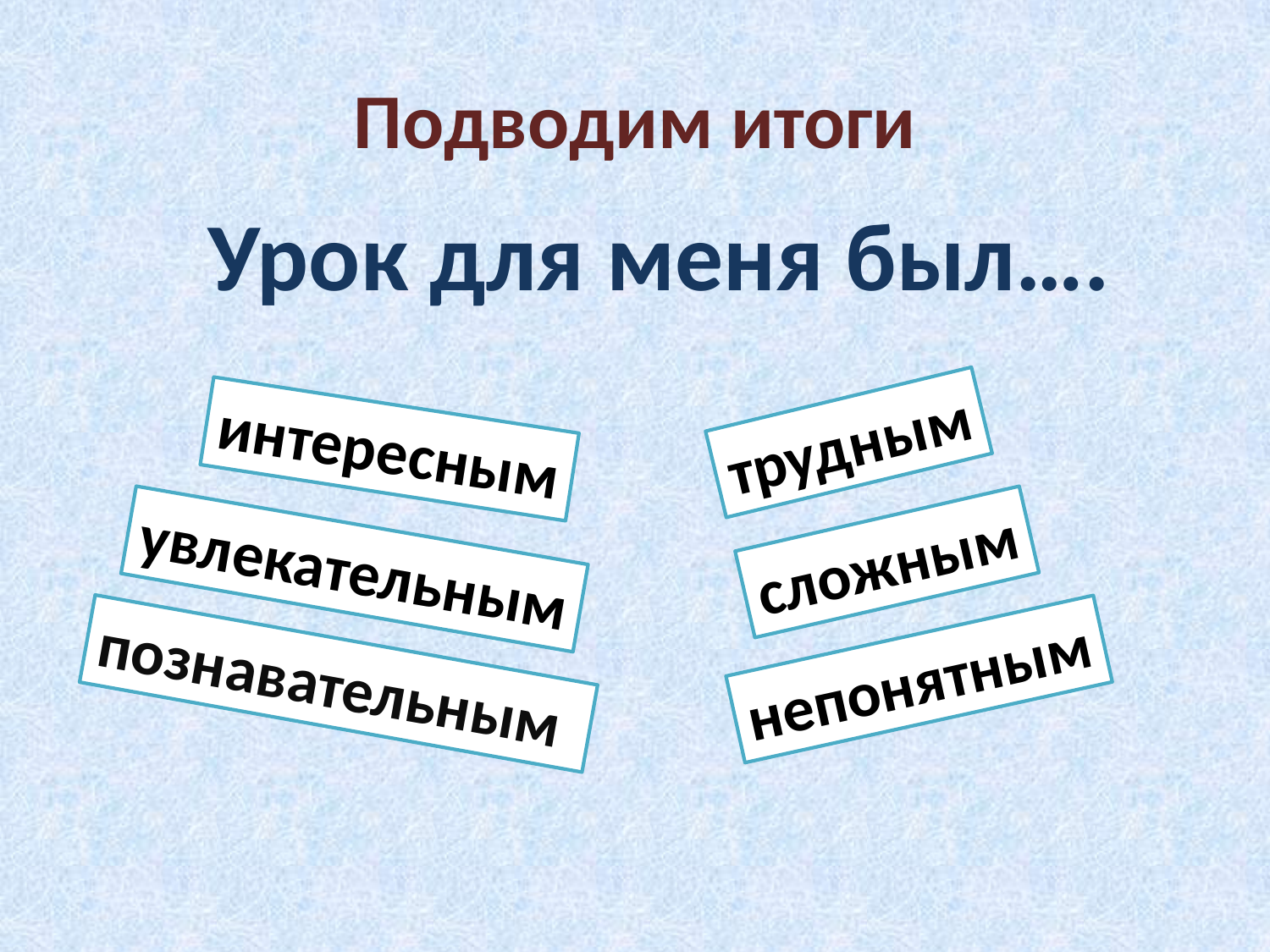

# Подводим итоги
Урок для меня был….

трудным
интересным
сложным
увлекательным
непонятным
познавательным